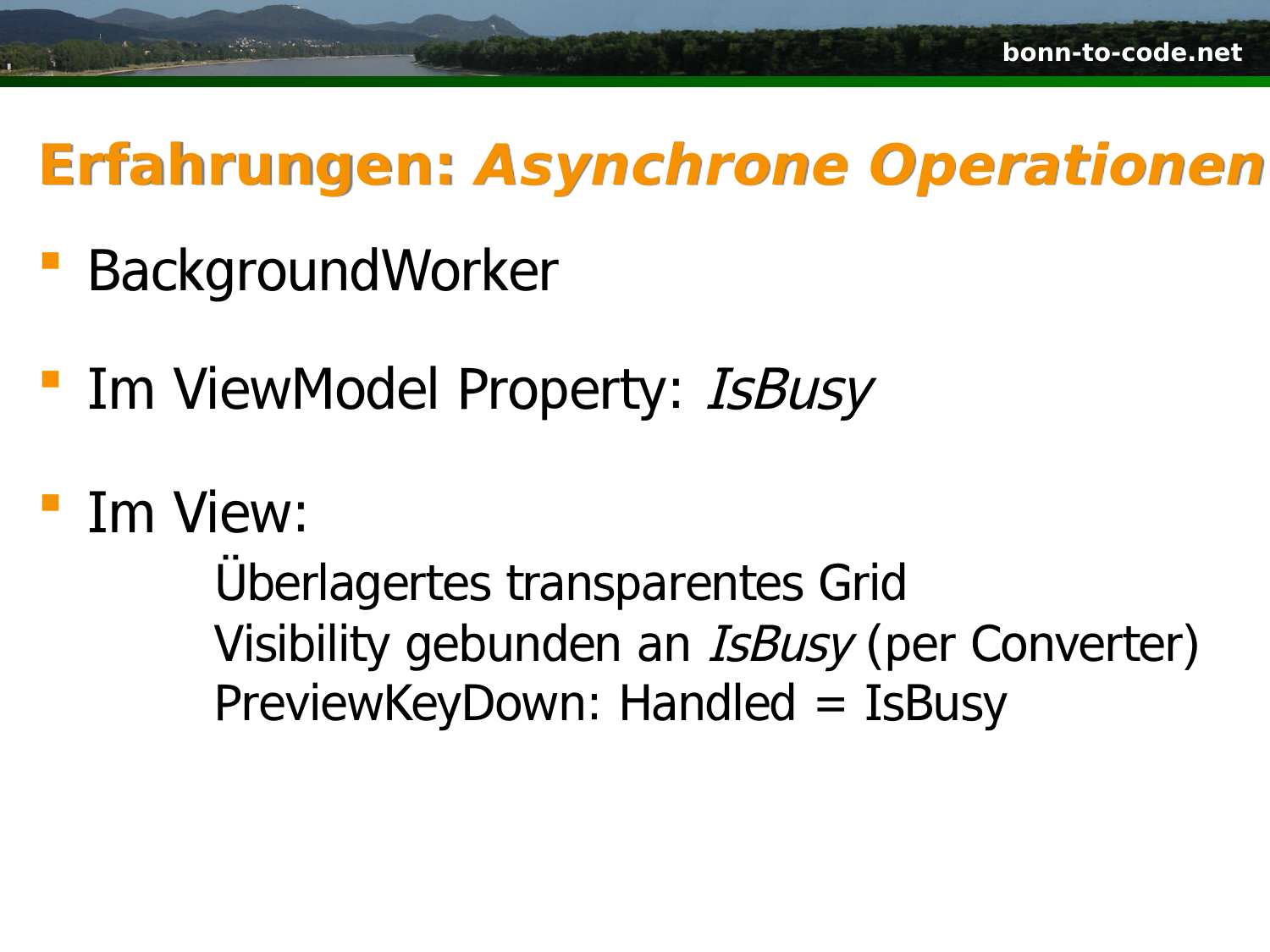

# Erfahrungen: Asynchrone Operationen
BackgroundWorker

Im ViewModel Property: IsBusy

Im View:
	Überlagertes transparentes Grid
	Visibility gebunden an IsBusy (per Converter)
	PreviewKeyDown: Handled = IsBusy